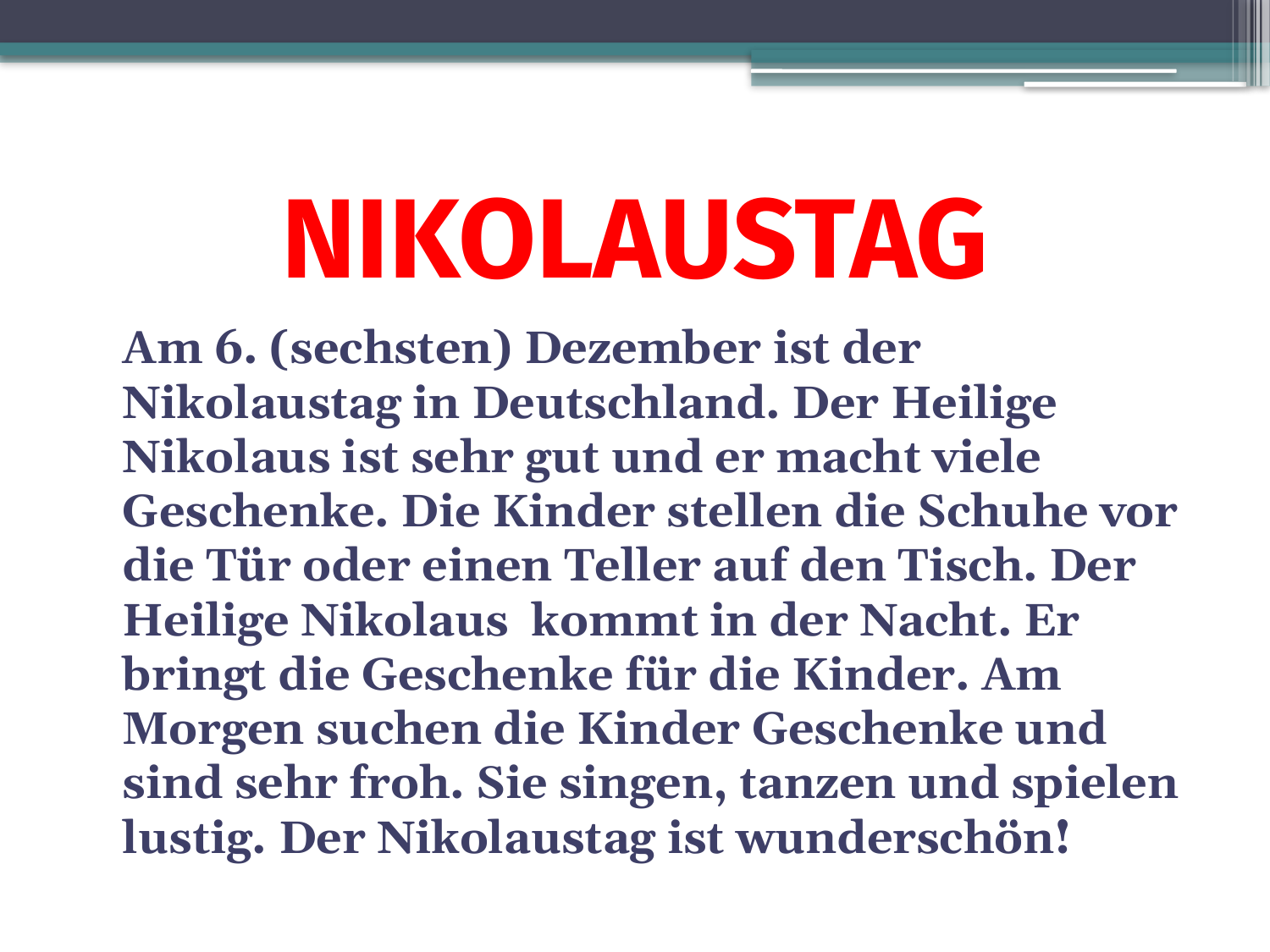

# NIKOLAUSTAG
	Am 6. (sechsten) Dezember ist der Nikolaustag in Deutschland. Der Heilige Nikolaus ist sehr gut und er macht viele Geschenke. Die Kinder stellen die Schuhe vor die Tür oder einen Teller auf den Tisch. Der Heilige Nikolaus  kommt in der Nacht. Er bringt die Geschenke für die Kinder. Am Morgen suchen die Kinder Geschenke und sind sehr froh. Sie singen, tanzen und spielen lustig. Der Nikolaustag ist wunderschön!